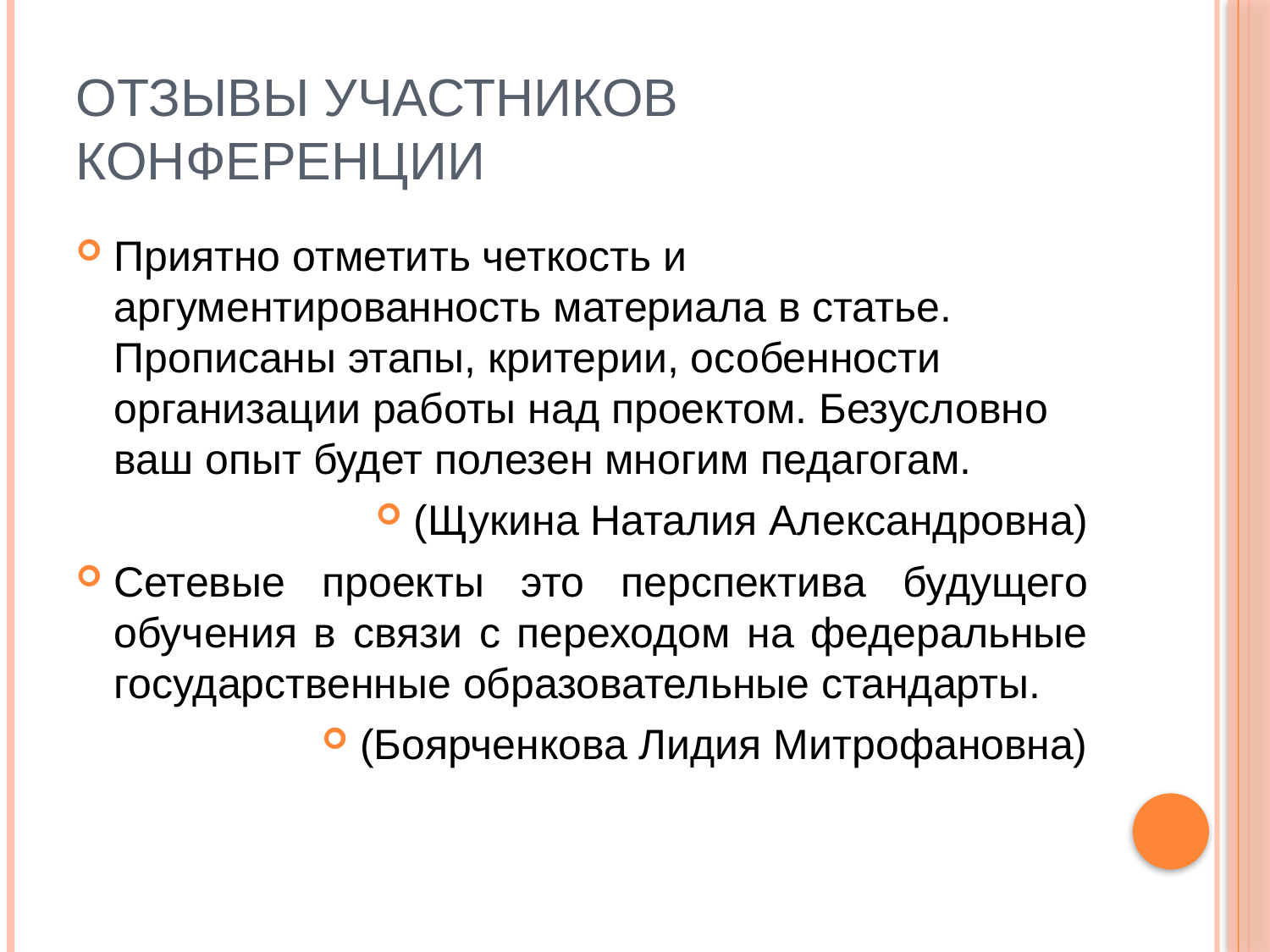

# Отзывы участников конференции
Приятно отметить четкость и аргументированность материала в статье. Прописаны этапы, критерии, особенности организации работы над проектом. Безусловно ваш опыт будет полезен многим педагогам.
(Щукина Наталия Александровна)
Сетевые проекты это перспектива будущего обучения в связи с переходом на федеральные государственные образовательные стандарты.
(Боярченкова Лидия Митрофановна)